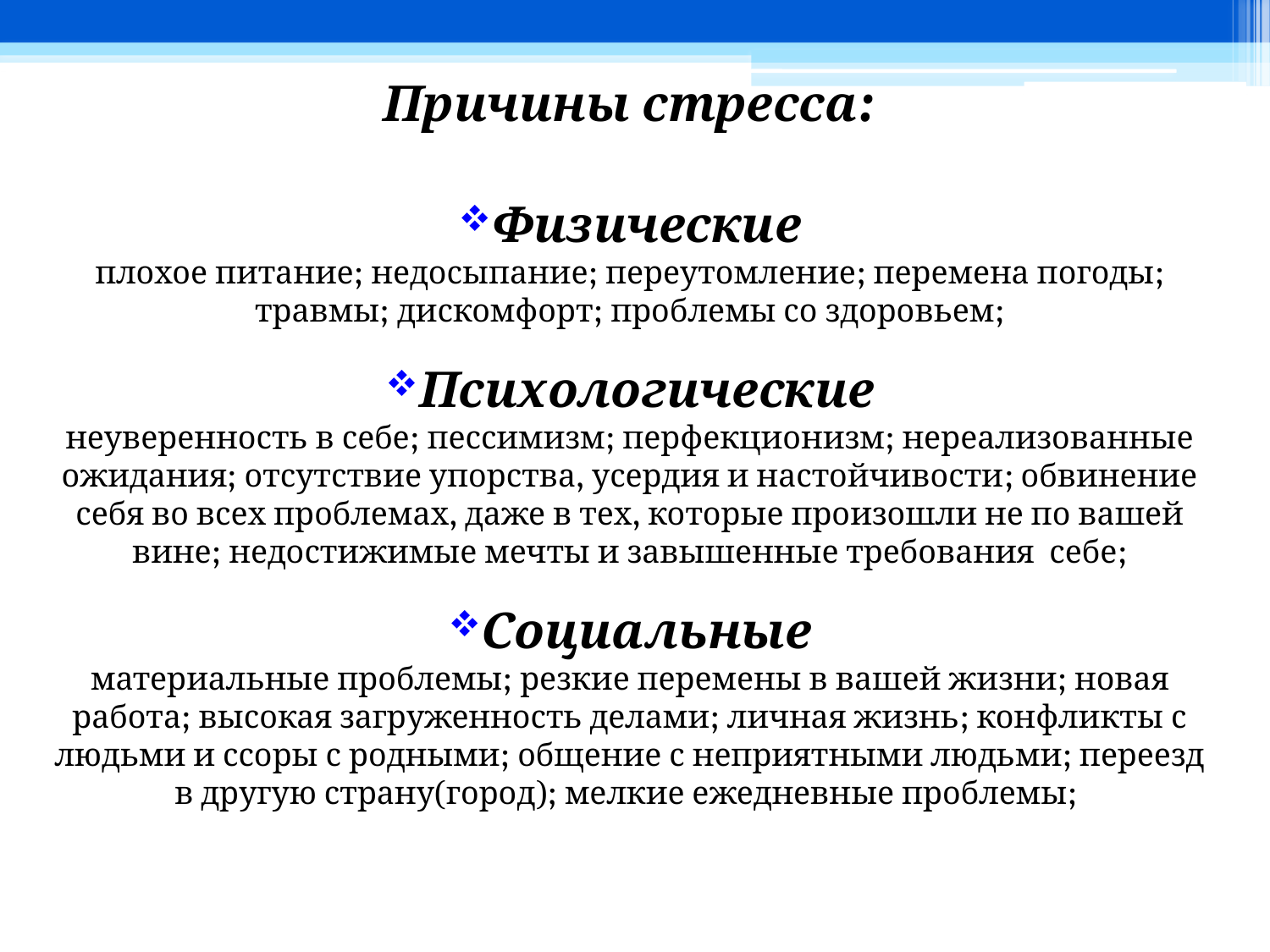

Причины стресса:

Физические
плохое питание; недосыпание; переутомление; перемена погоды; травмы; дискомфорт; проблемы со здоровьем;
Психологические
неуверенность в себе; пессимизм; перфекционизм; нереализованные ожидания; отсутствие упорства, усердия и настойчивости; обвинение себя во всех проблемах, даже в тех, которые произошли не по вашей вине; недостижимые мечты и завышенные требования  себе;
Социальные
материальные проблемы; резкие перемены в вашей жизни; новая работа; высокая загруженность делами; личная жизнь; конфликты с людьми и ссоры с родными; общение с неприятными людьми; переезд в другую страну(город); мелкие ежедневные проблемы;